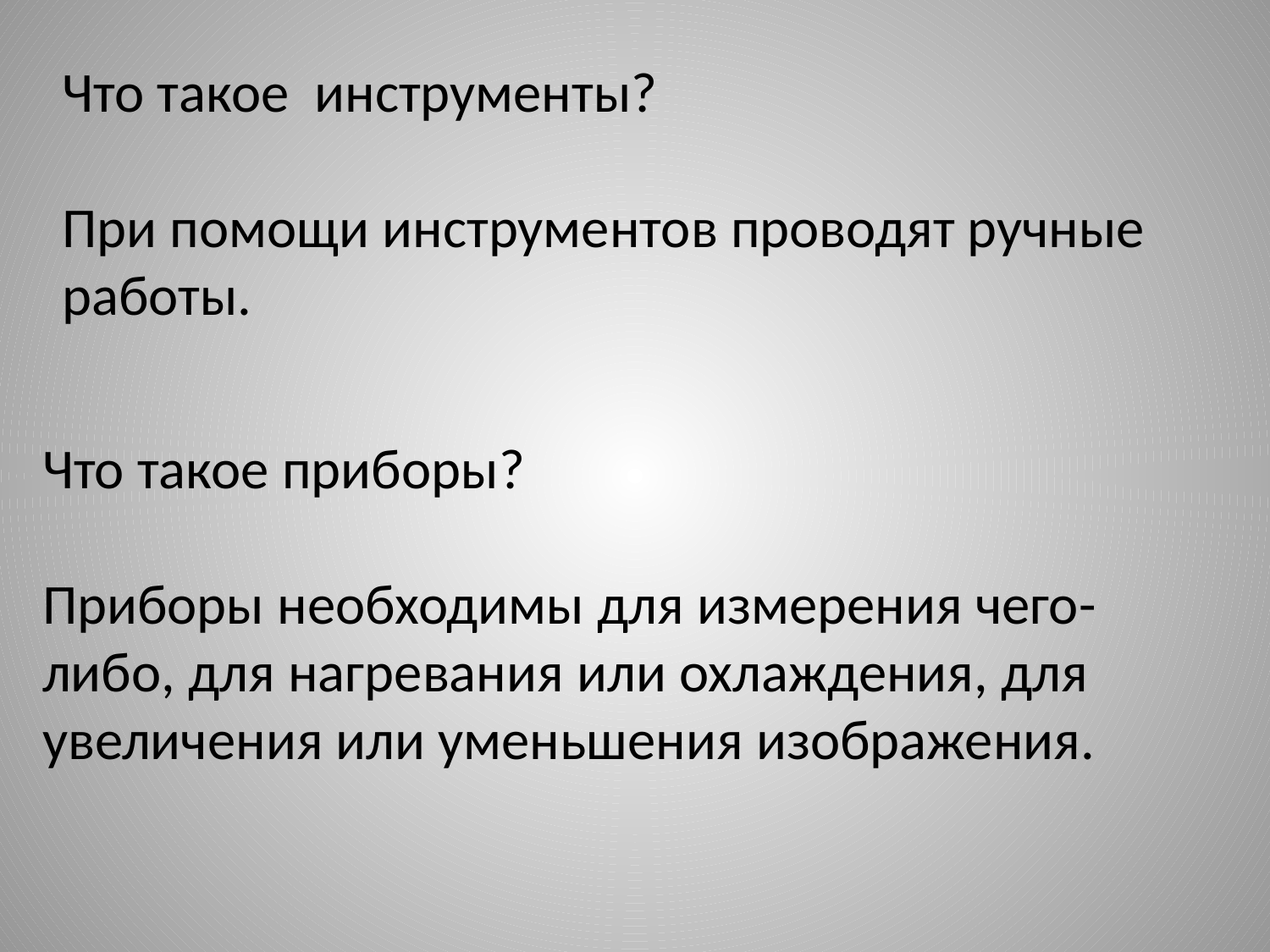

Что такое  инструменты?

При помощи инструментов проводят ручные работы.
Что такое приборы?

Приборы необходимы для измерения чего-либо, для нагревания или охлаждения, для увеличения или уменьшения изображения.